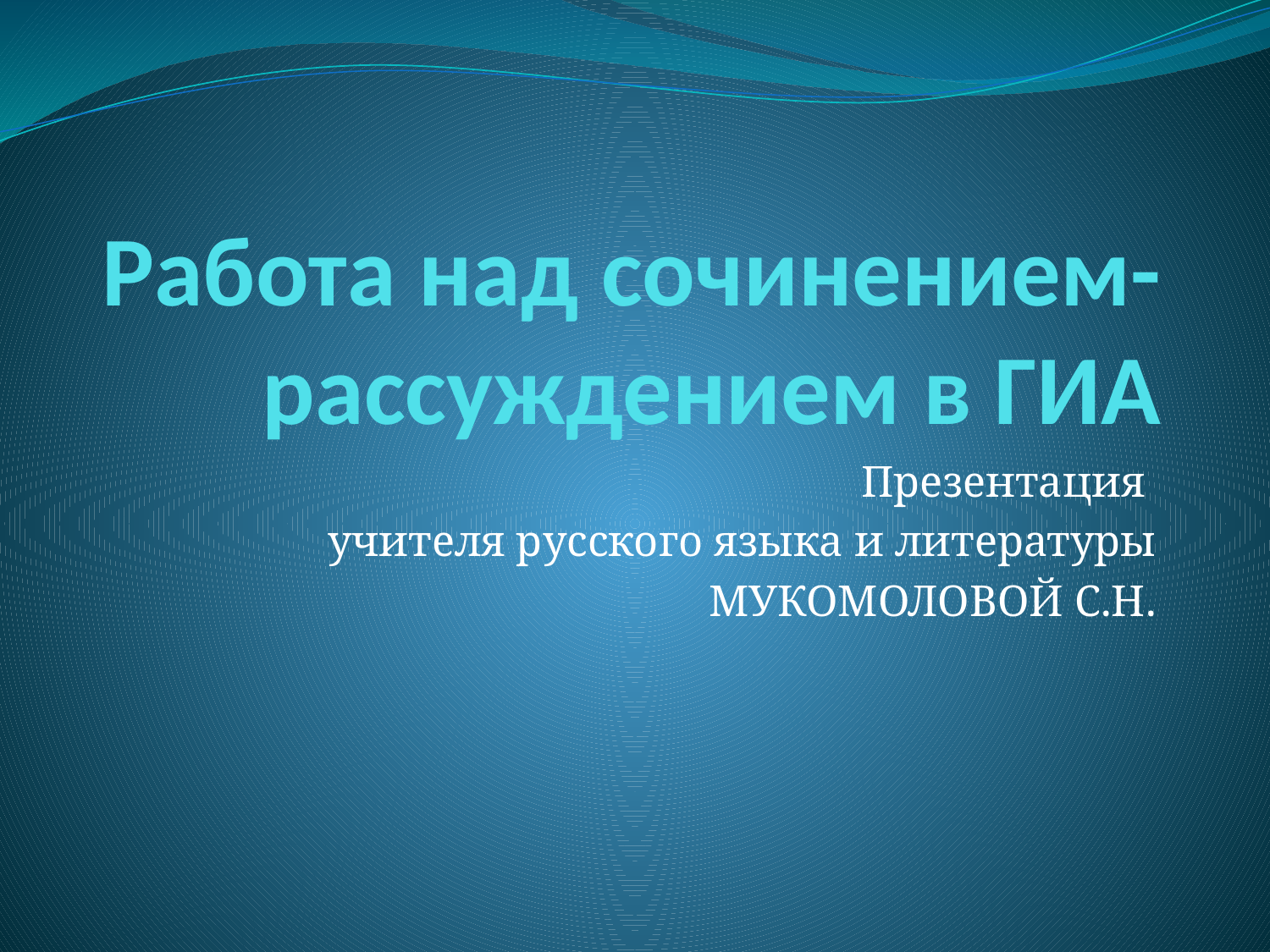

# Работа над сочинением-рассуждением в ГИА
Презентация
учителя русского языка и литературы
МУКОМОЛОВОЙ С.Н.